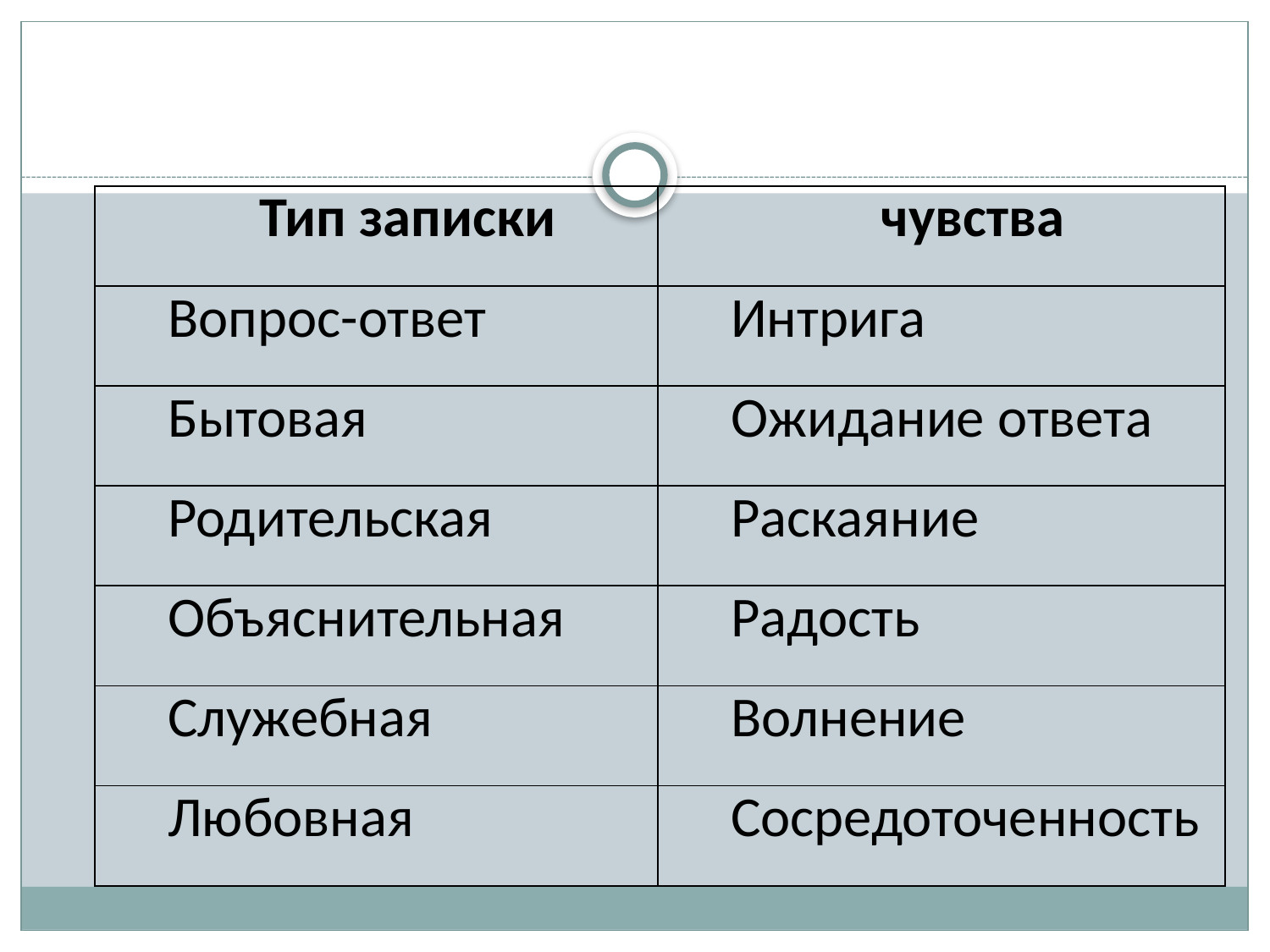

#
| Тип записки | чувства |
| --- | --- |
| Вопрос-ответ | Интрига |
| Бытовая | Ожидание ответа |
| Родительская | Раскаяние |
| Объяснительная | Радость |
| Служебная | Волнение |
| Любовная | Сосредоточенность |